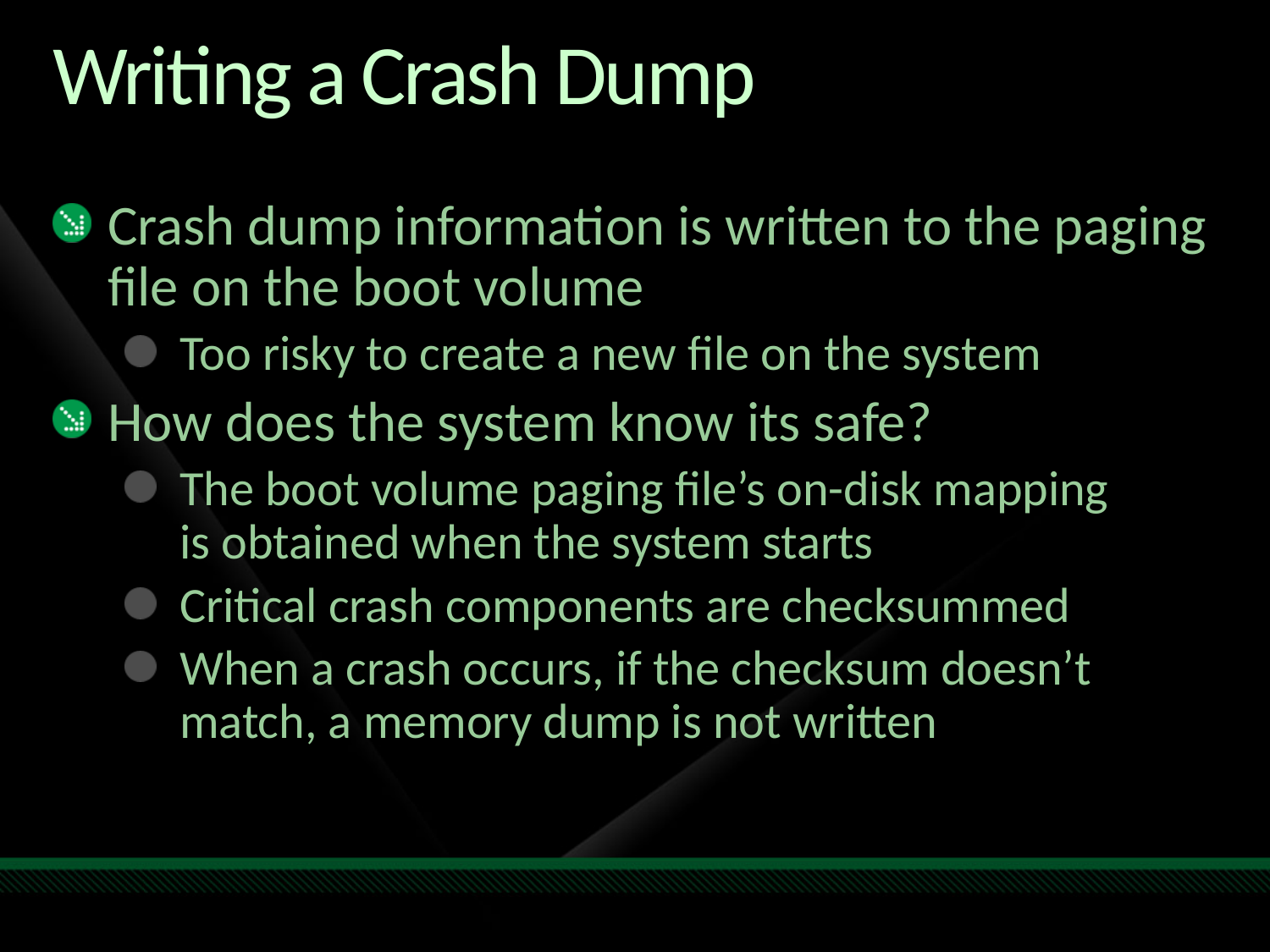

# Writing a Crash Dump
Crash dump information is written to the paging file on the boot volume
Too risky to create a new file on the system
How does the system know its safe?
The boot volume paging file’s on-disk mapping
is obtained when the system starts
Critical crash components are checksummed
When a crash occurs, if the checksum doesn’t match, a memory dump is not written